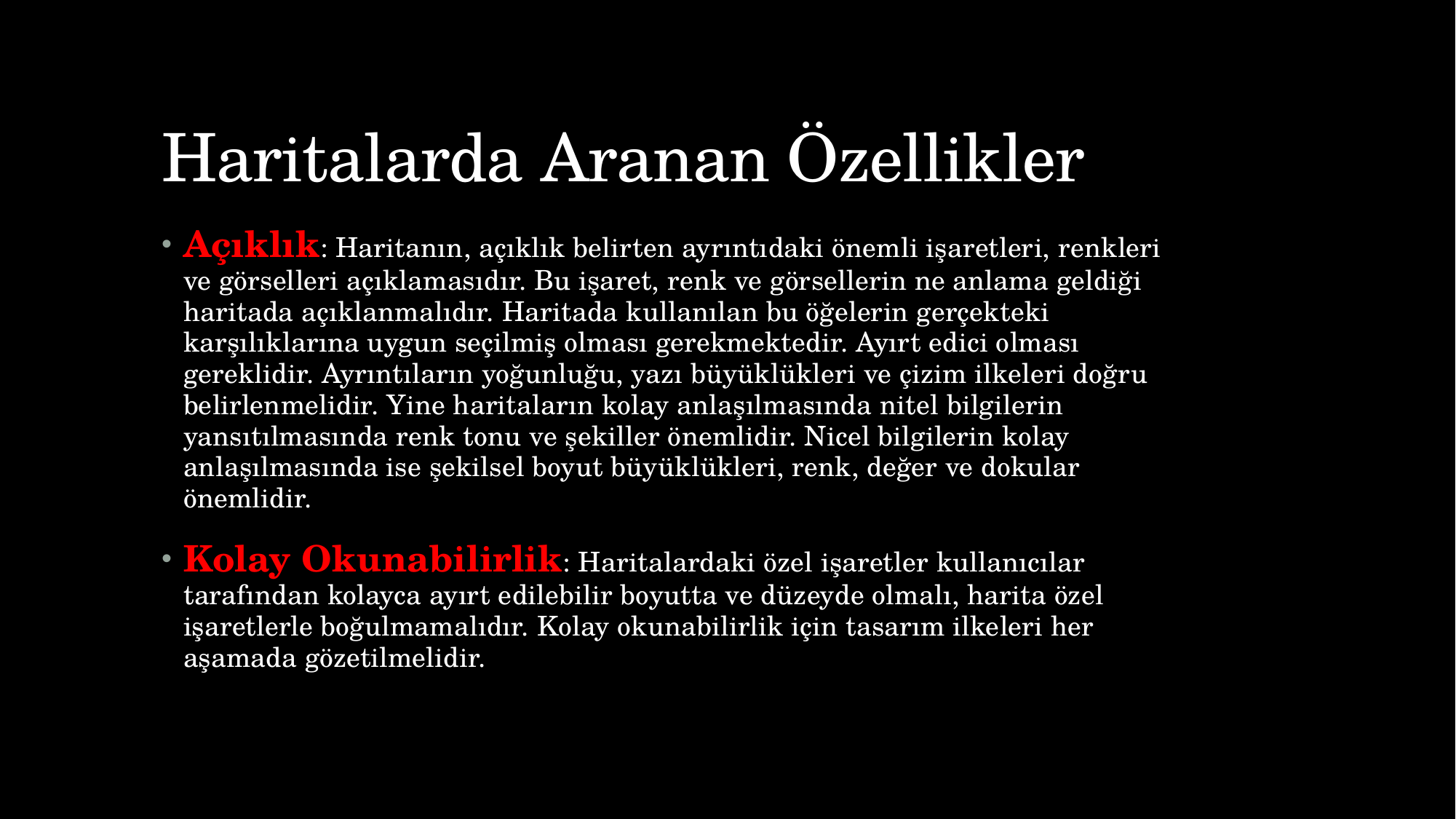

# Haritalarda Aranan Özellikler
Açıklık: Haritanın, açıklık belirten ayrıntıdaki önemli işaretleri, renkleri ve görselleri açıklamasıdır. Bu işaret, renk ve görsellerin ne anlama geldiği haritada açıklanmalıdır. Haritada kullanılan bu öğelerin gerçekteki karşılıklarına uygun seçilmiş olması gerekmektedir. Ayırt edici olması gereklidir. Ayrıntıların yoğunluğu, yazı büyüklükleri ve çizim ilkeleri doğru belirlenmelidir. Yine haritaların kolay anlaşılmasında nitel bilgilerin yansıtılmasında renk tonu ve şekiller önemlidir. Nicel bilgilerin kolay anlaşılmasında ise şekilsel boyut büyüklükleri, renk, değer ve dokular önemlidir.
Kolay Okunabilirlik: Haritalardaki özel işaretler kullanıcılar tarafından kolayca ayırt edilebilir boyutta ve düzeyde olmalı, harita özel işaretlerle boğulmamalıdır. Kolay okunabilirlik için tasarım ilkeleri her aşamada gözetilmelidir.